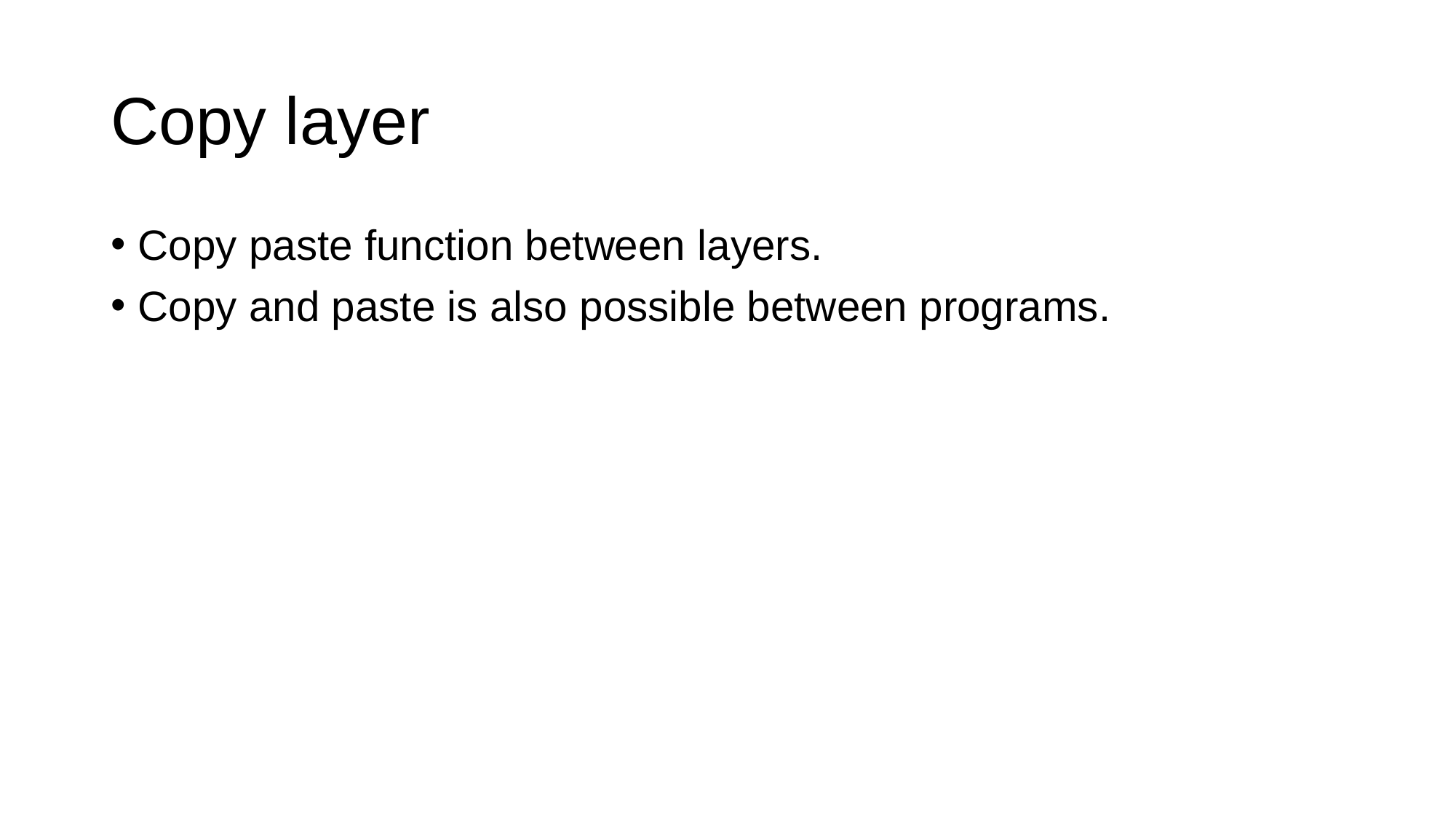

# Copy layer
Copy paste function between layers.
Copy and paste is also possible between programs.